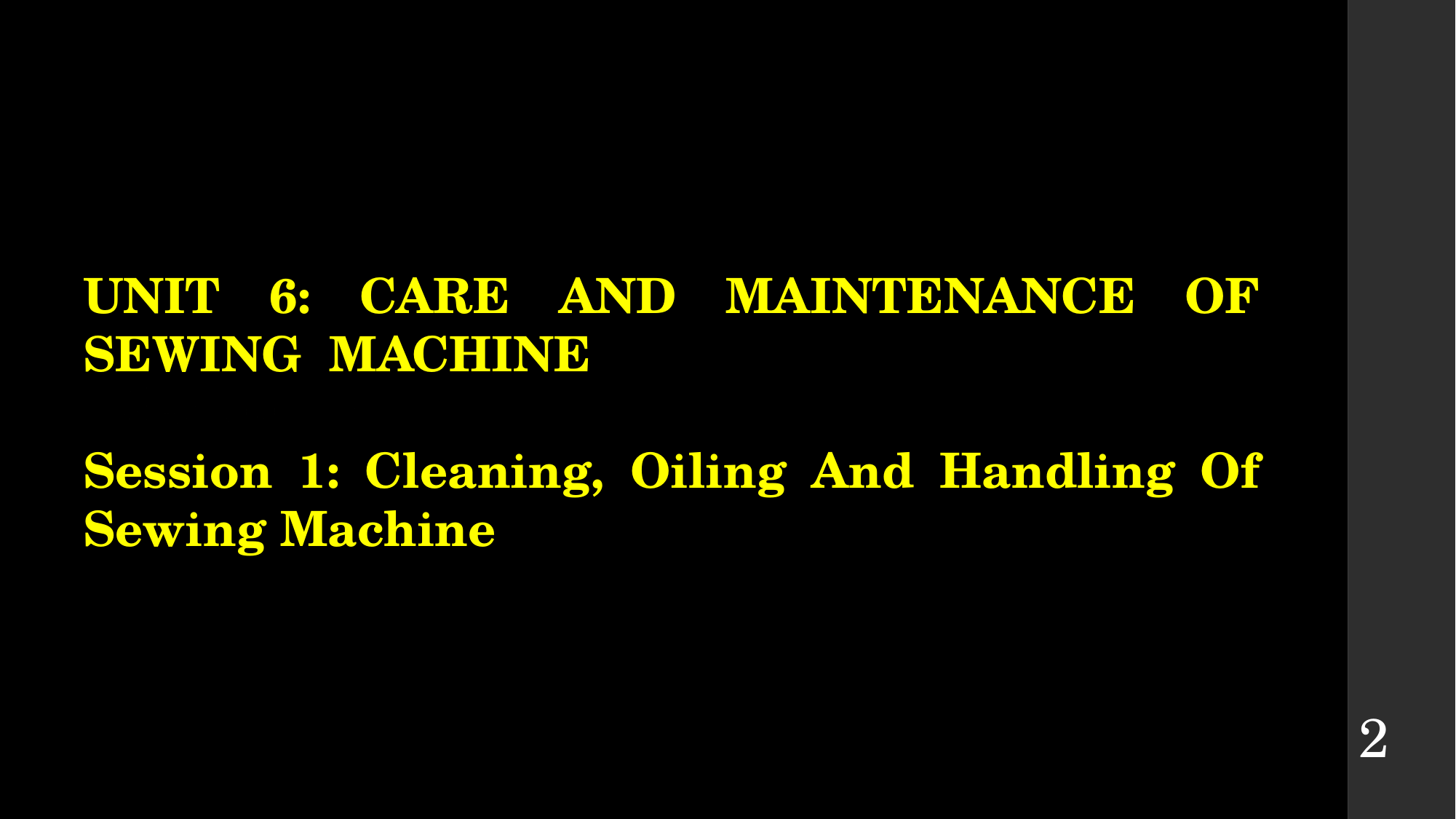

UNIT 6: CARE AND MAINTENANCE OF SEWING  MACHINE

Session 1: Cleaning, Oiling And Handling Of Sewing Machine
2